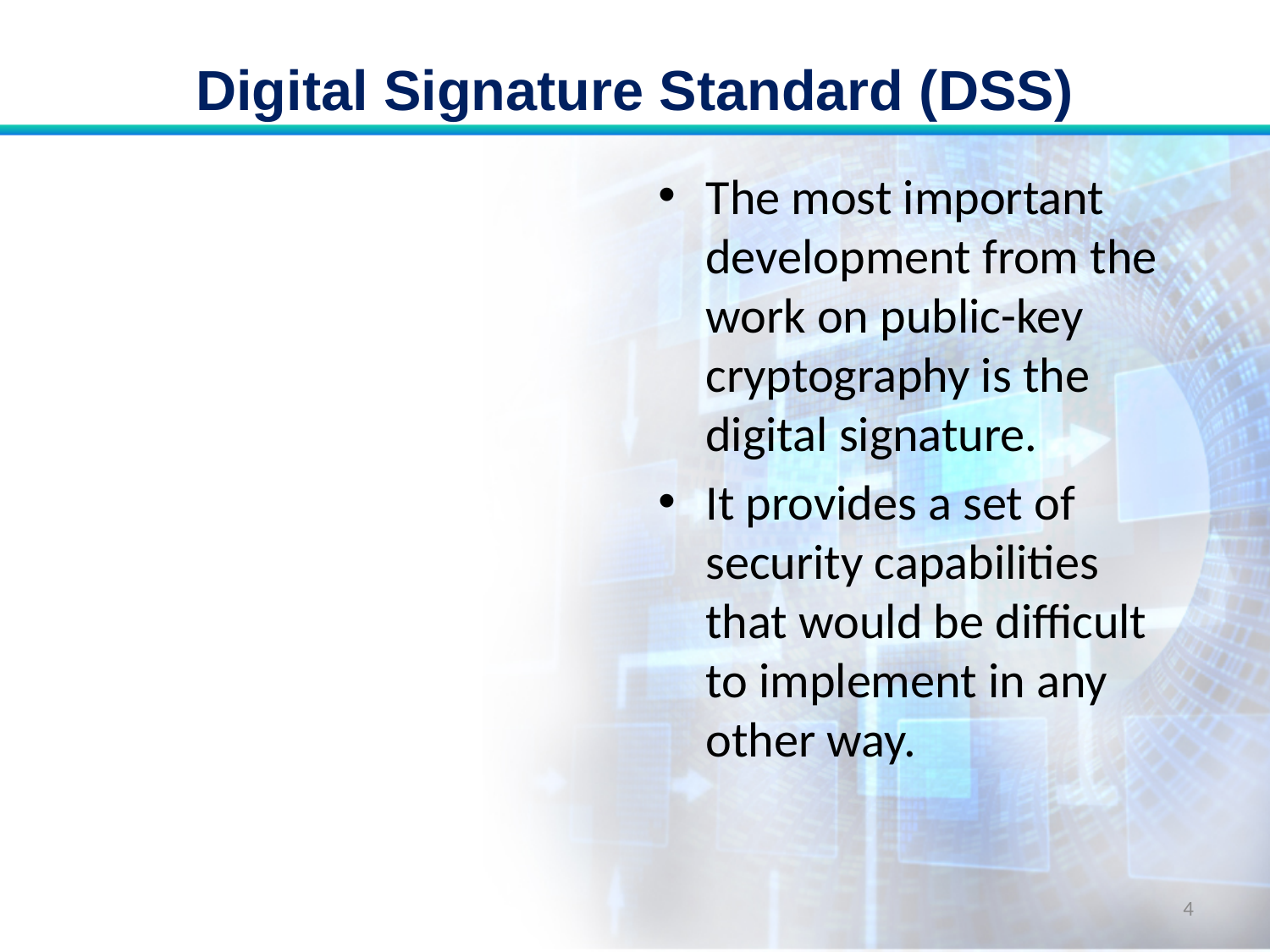

# Digital Signature Standard (DSS)
The most important development from the work on public-key cryptography is the digital signature.
It provides a set of security capabilities that would be difficult to implement in any other way.
4